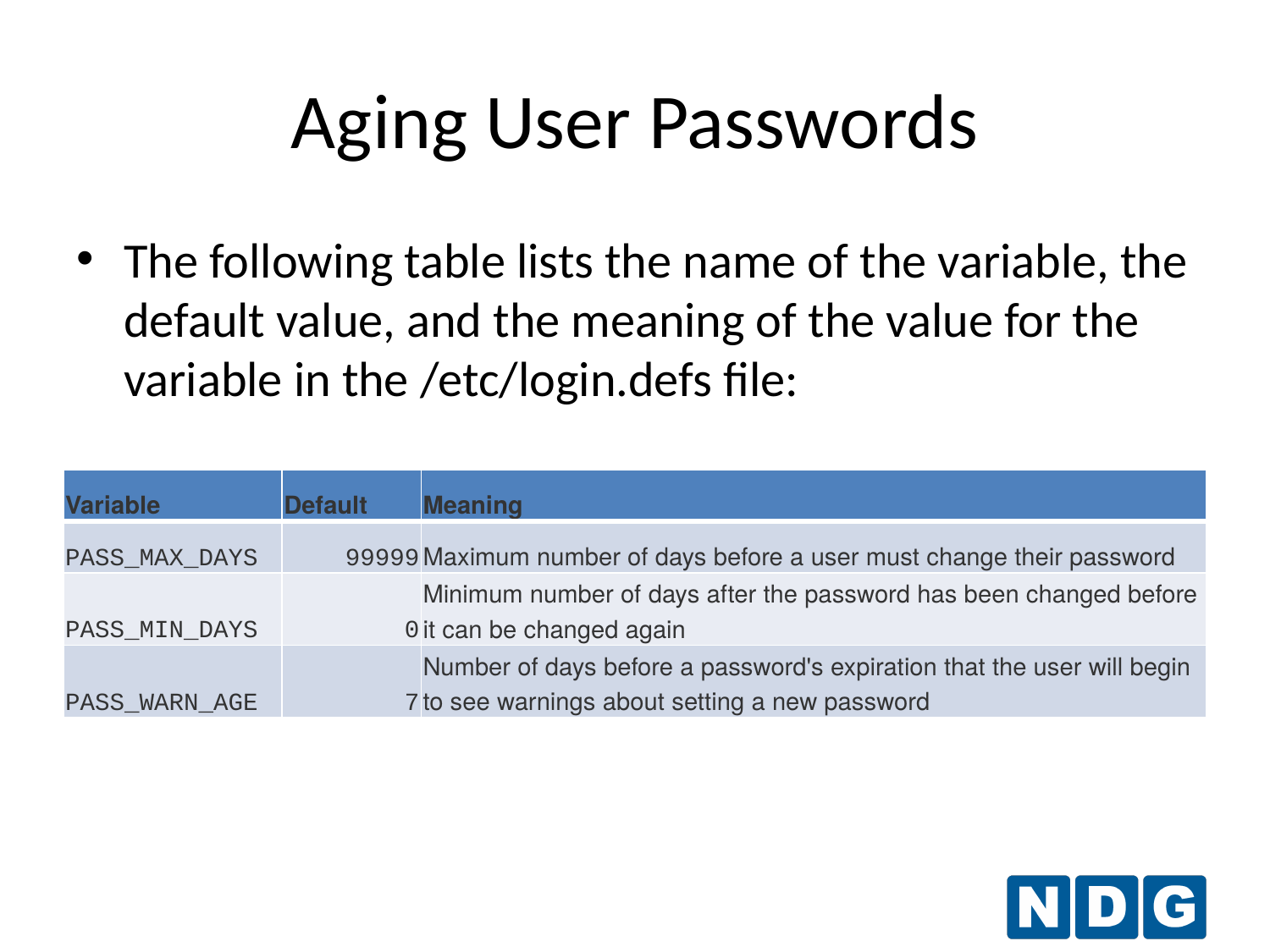

# Aging User Passwords
The following table lists the name of the variable, the default value, and the meaning of the value for the variable in the /etc/login.defs file:
| Variable | Default | Meaning |
| --- | --- | --- |
| PASS\_MAX\_DAYS | 99999 | Maximum number of days before a user must change their password |
| PASS\_MIN\_DAYS | 0 | Minimum number of days after the password has been changed before it can be changed again |
| PASS\_WARN\_AGE | 7 | Number of days before a password's expiration that the user will begin to see warnings about setting a new password |